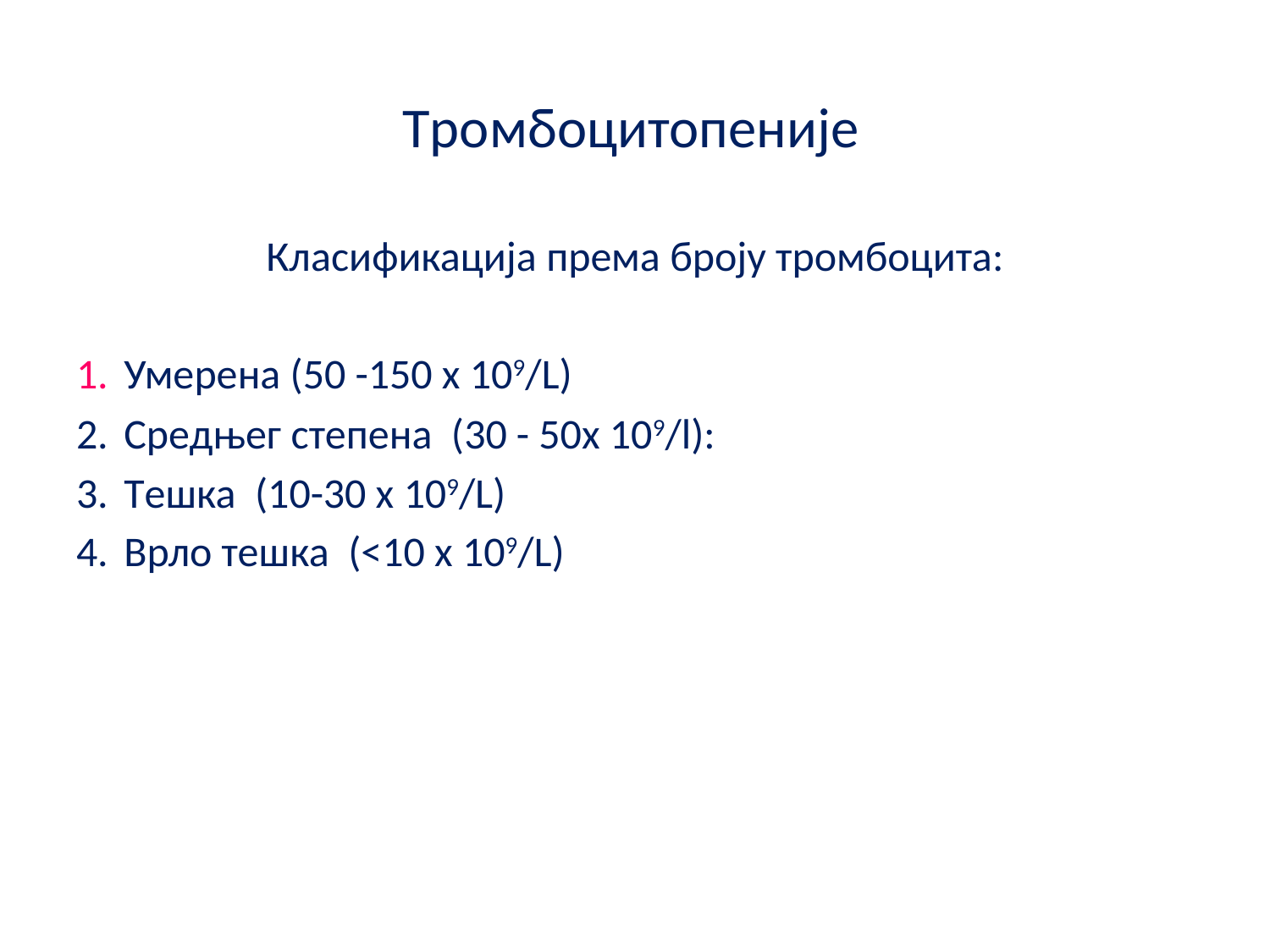

# Тромбоцитопеније
Класификација према броју тромбоцита:

Умерена (50 -150 x 109/L)
Средњeг стeпeна  (30 - 50x 109/l):
Тешка  (10-30 x 109/L)
Врло тешка  (<10 x 109/L)